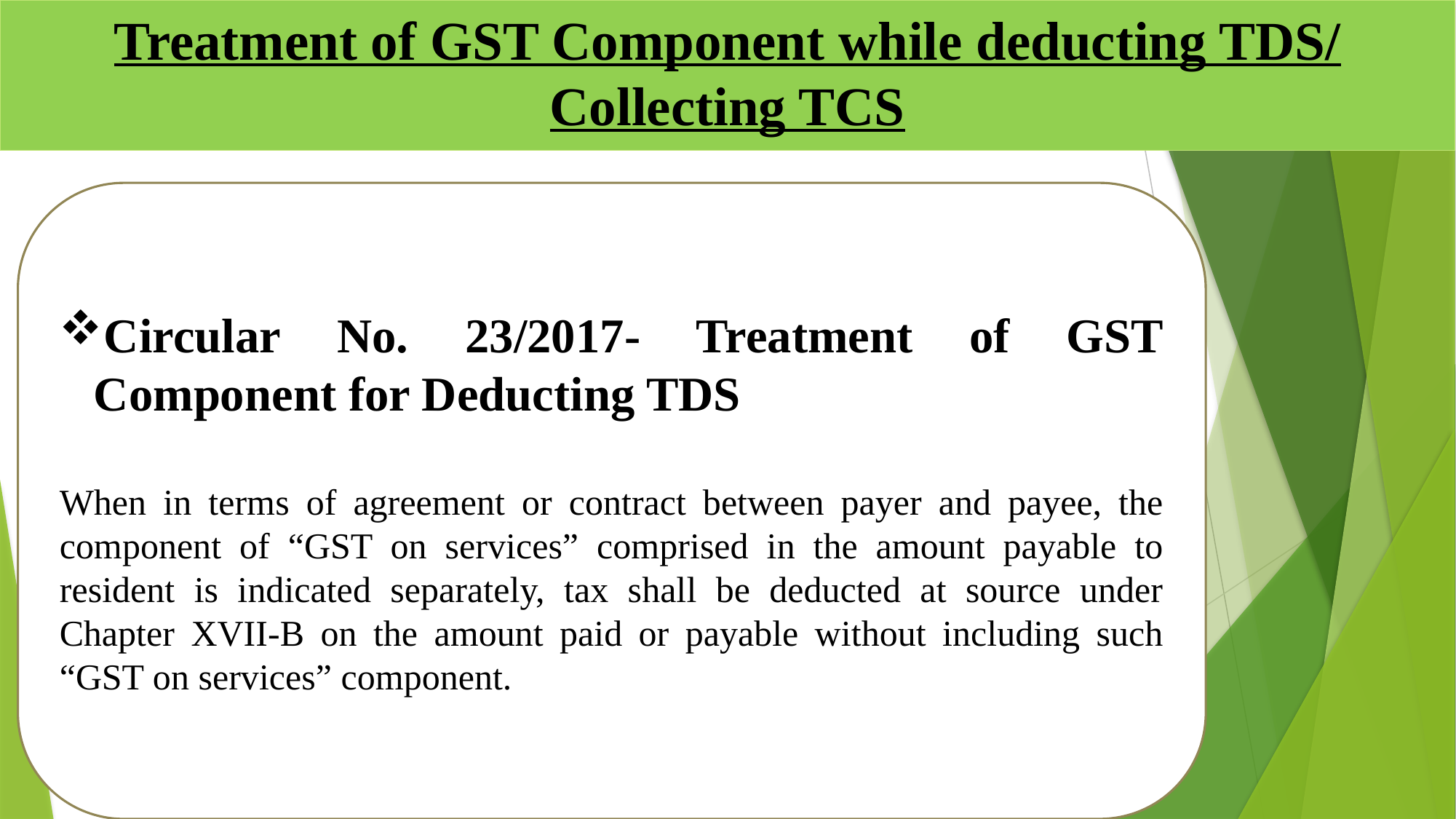

# Treatment of GST Component while deducting TDS/ Collecting TCS
Circular No. 23/2017- Treatment of GST Component for Deducting TDS

When in terms of agreement or contract between payer and payee, the component of “GST on services” comprised in the amount payable to resident is indicated separately, tax shall be deducted at source under Chapter XVII-B on the amount paid or payable without including such “GST on services” component.